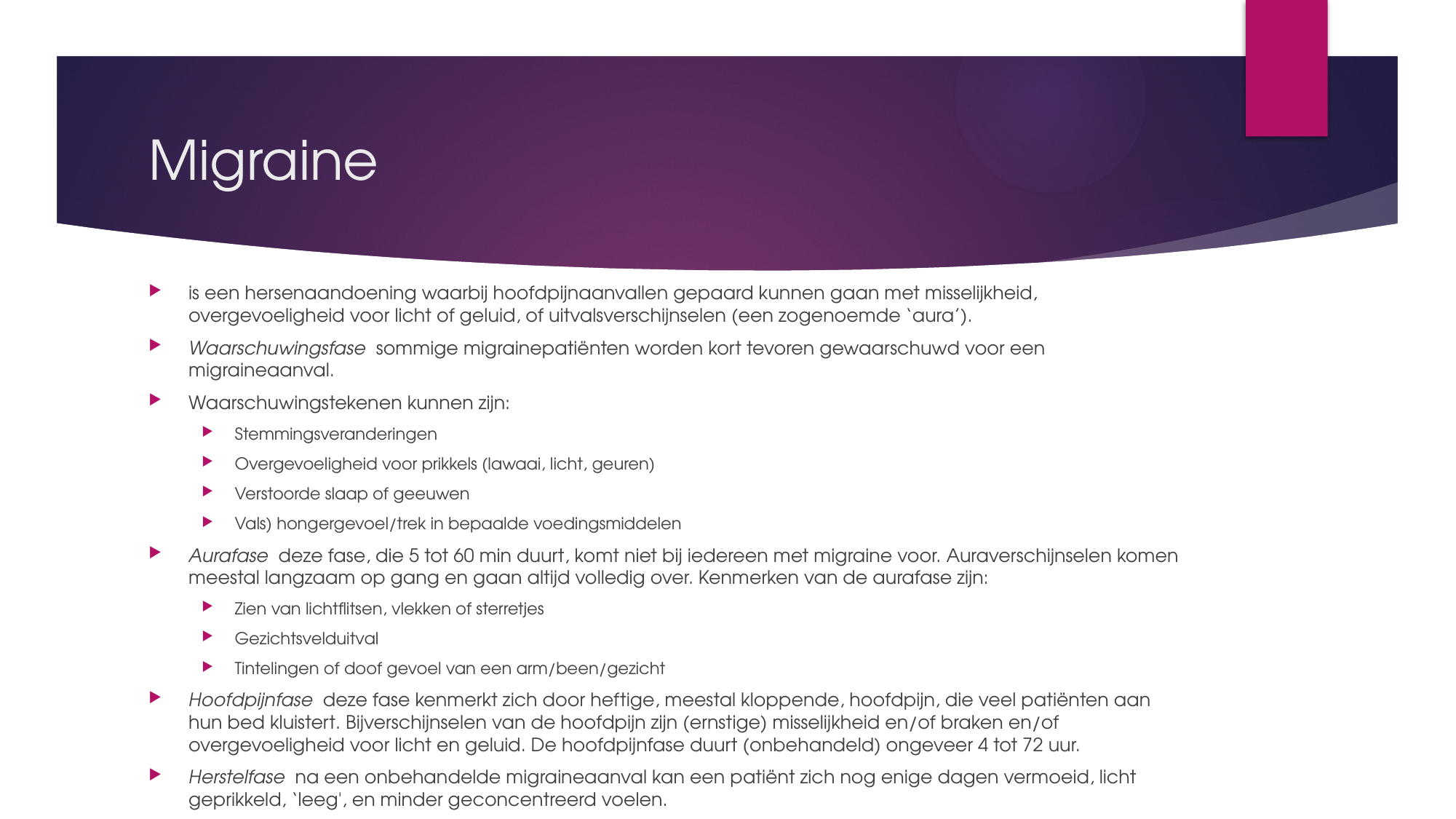

# Migraine
is een hersenaandoening waarbij hoofdpijnaanvallen gepaard kunnen gaan met misselijkheid, overgevoeligheid voor licht of geluid, of uitvalsverschijnselen (een zogenoemde ‘aura’).
Waarschuwingsfase  sommige migrainepatiënten worden kort tevoren gewaarschuwd voor een migraineaanval.
Waarschuwingstekenen kunnen zijn:
Stemmingsveranderingen
Overgevoeligheid voor prikkels (lawaai, licht, geuren)
Verstoorde slaap of geeuwen
Vals) hongergevoel/trek in bepaalde voedingsmiddelen
Aurafase  deze fase, die 5 tot 60 min duurt, komt niet bij iedereen met migraine voor. Auraverschijnselen komen meestal langzaam op gang en gaan altijd volledig over. Kenmerken van de aurafase zijn:
Zien van lichtflitsen, vlekken of sterretjes
Gezichtsvelduitval
Tintelingen of doof gevoel van een arm/been/gezicht
Hoofdpijnfase  deze fase kenmerkt zich door heftige, meestal kloppende, hoofdpijn, die veel patiënten aan hun bed kluistert. Bijverschijnselen van de hoofdpijn zijn (ernstige) misselijkheid en/of braken en/of overgevoeligheid voor licht en geluid. De hoofdpijnfase duurt (onbehandeld) ongeveer 4 tot 72 uur.
Herstelfase  na een onbehandelde migraineaanval kan een patiënt zich nog enige dagen vermoeid, licht geprikkeld, ‘leeg', en minder geconcentreerd voelen.